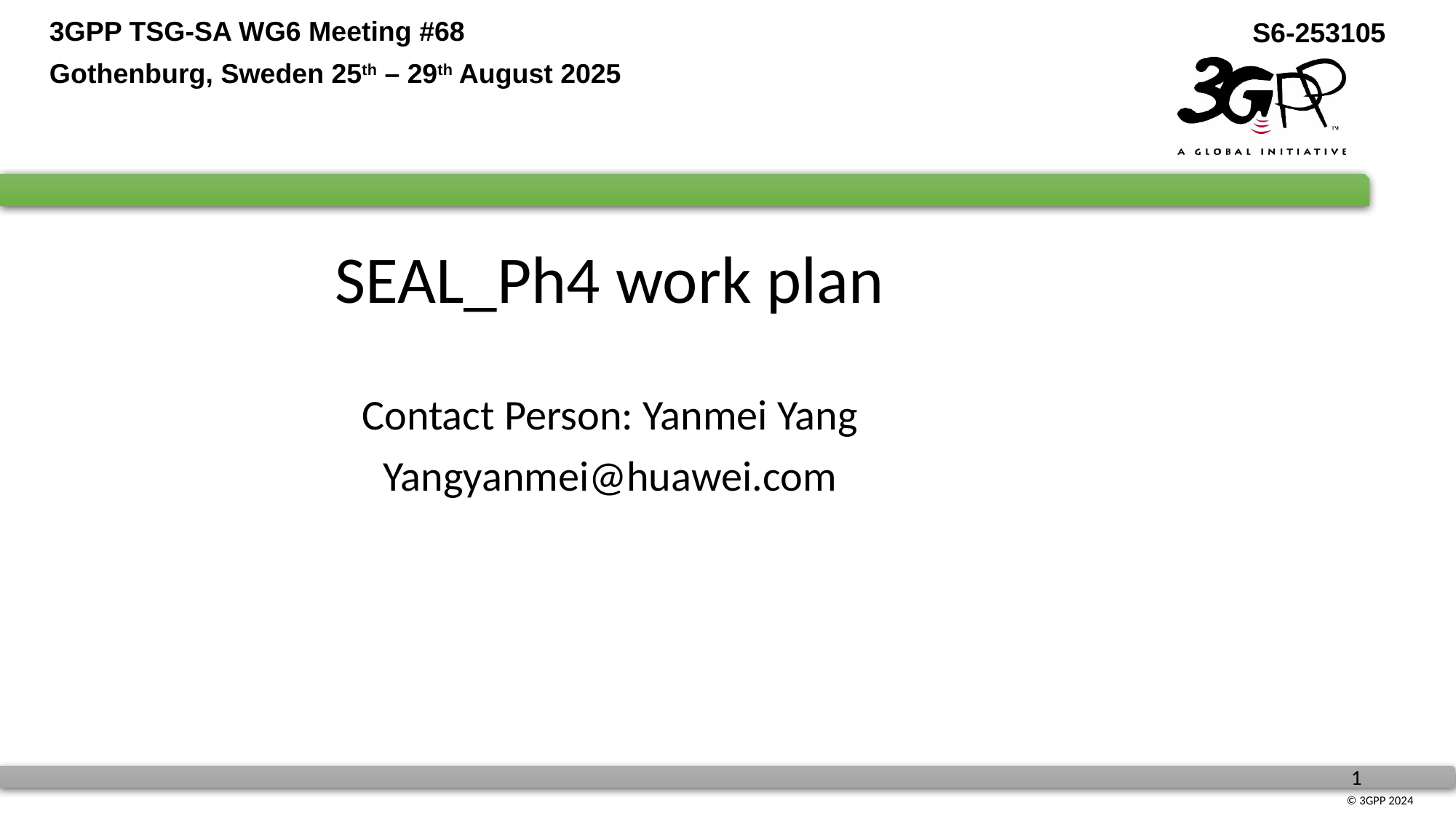

S6-253105
SEAL_Ph4 work plan

Contact Person: Yanmei Yang
Yangyanmei@huawei.com